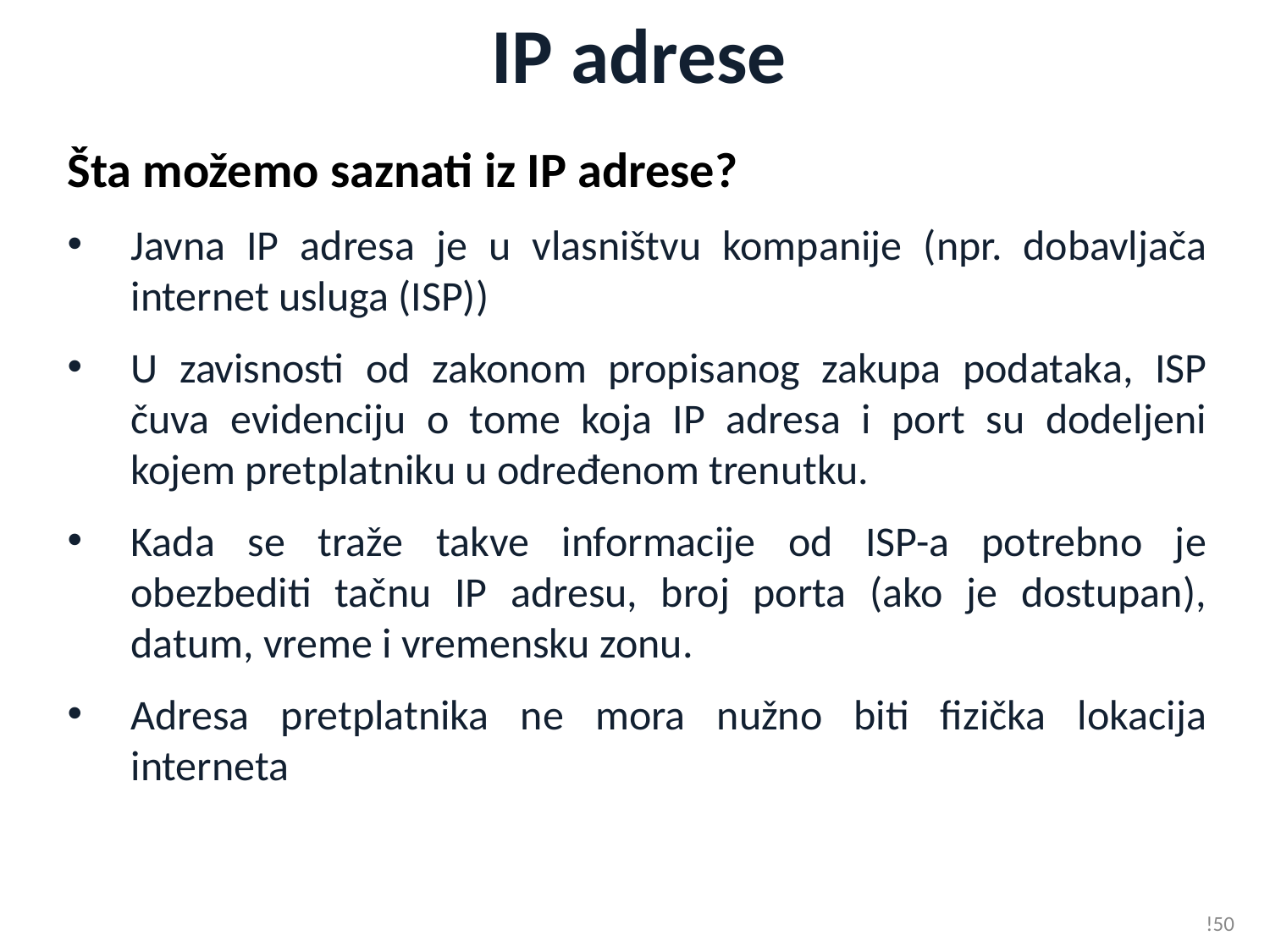

# IP adrese
Šta možemo saznati iz IP adrese?
Javna IP adresa je u vlasništvu kompanije (npr. dobavljača internet usluga (ISP))
U zavisnosti od zakonom propisanog zakupa podataka, ISP čuva evidenciju o tome koja IP adresa i port su dodeljeni kojem pretplatniku u određenom trenutku.
Kada se traže takve informacije od ISP-a potrebno je obezbediti tačnu IP adresu, broj porta (ako je dostupan), datum, vreme i vremensku zonu.
Adresa pretplatnika ne mora nužno biti fizička lokacija interneta

!50